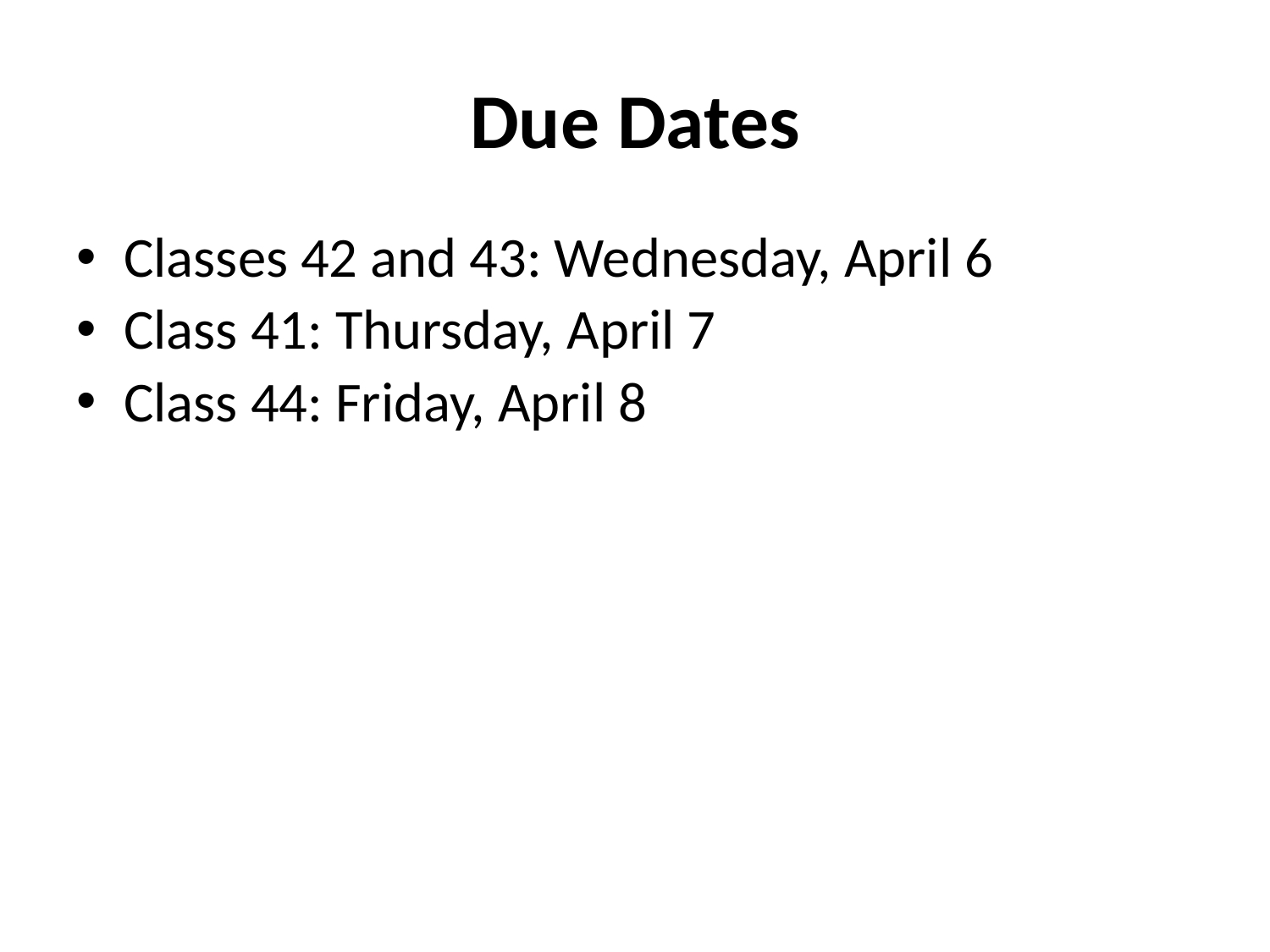

# Due Dates
Classes 42 and 43: Wednesday, April 6
Class 41: Thursday, April 7
Class 44: Friday, April 8